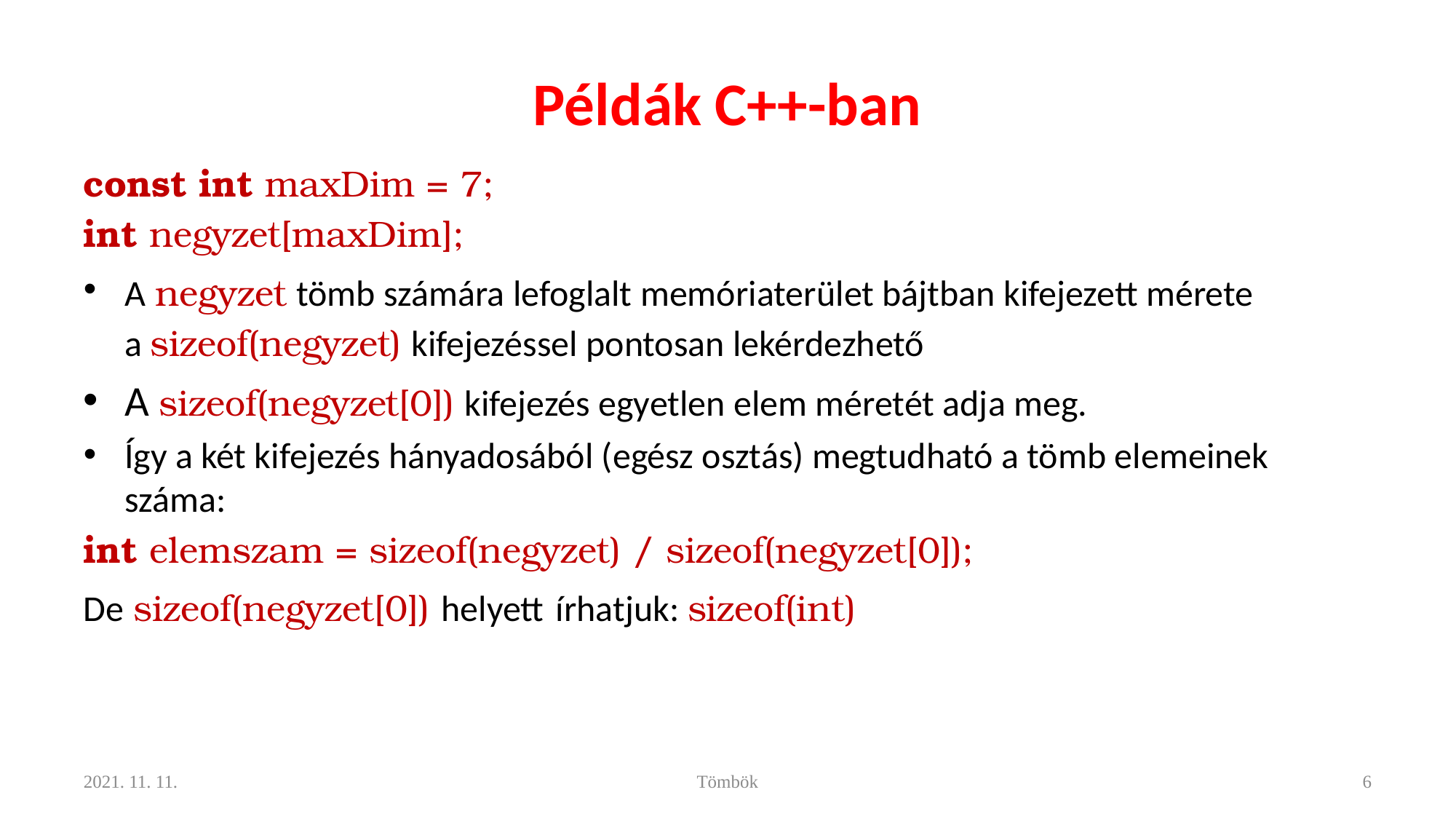

# Példák C++-ban
const int maxDim = 7;
int negyzet[maxDim];
A negyzet tömb számára lefoglalt memóriaterület bájtban kifejezett mérete a sizeof(negyzet) kifejezéssel pontosan lekérdezhető
A sizeof(negyzet[0]) kifejezés egyetlen elem méretét adja meg.
Így a két kifejezés hányadosából (egész osztás) megtudható a tömb elemeinek száma:
int elemszam = sizeof(negyzet) / sizeof(negyzet[0]);
De sizeof(negyzet[0]) helyett írhatjuk: sizeof(int)

2021. 11. 11.
Tömbök
6